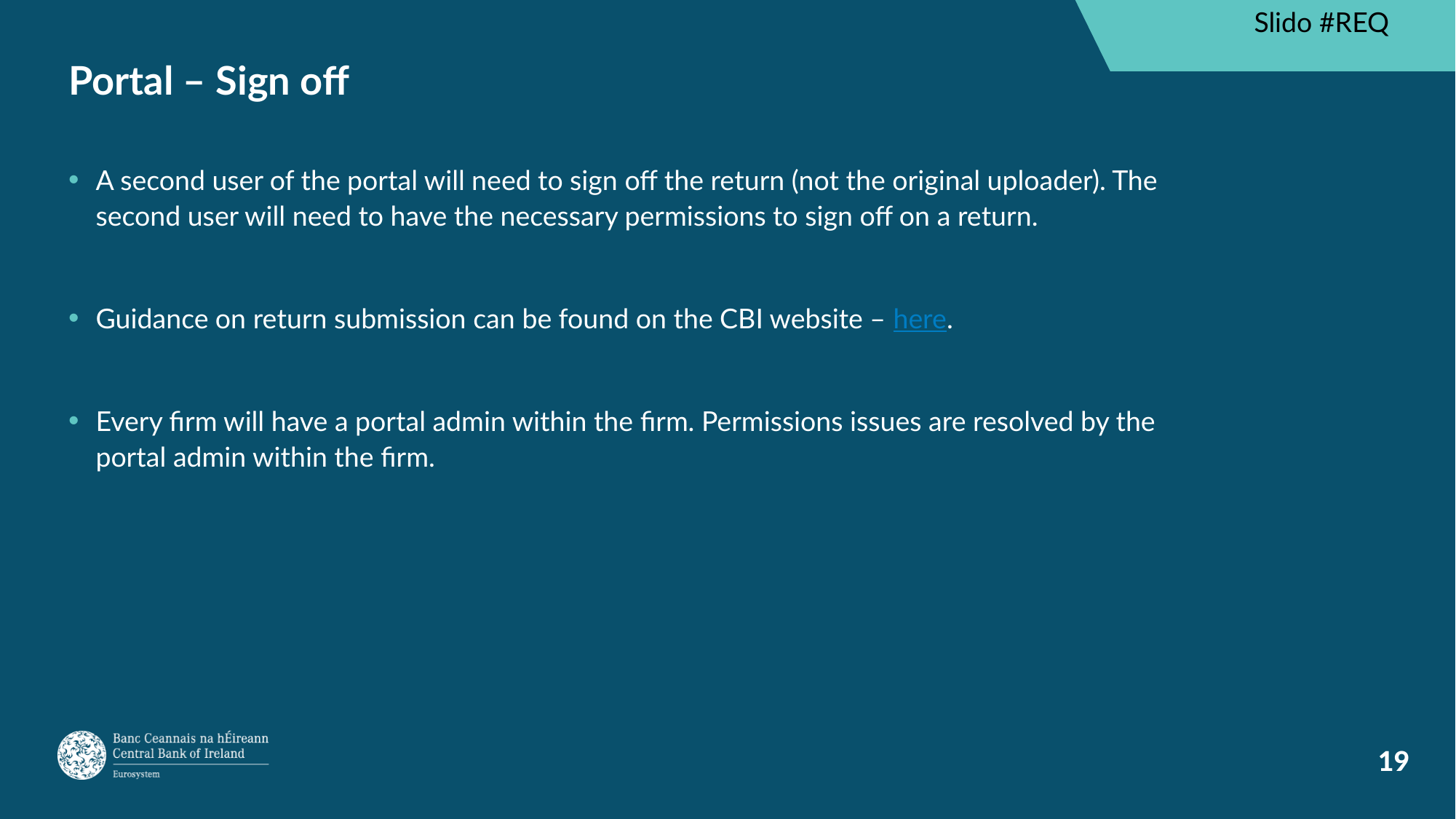

Slido #REQ
# Portal – Sign off
A second user of the portal will need to sign off the return (not the original uploader). The second user will need to have the necessary permissions to sign off on a return.

Guidance on return submission can be found on the CBI website – here.

Every firm will have a portal admin within the firm. Permissions issues are resolved by the portal admin within the firm.